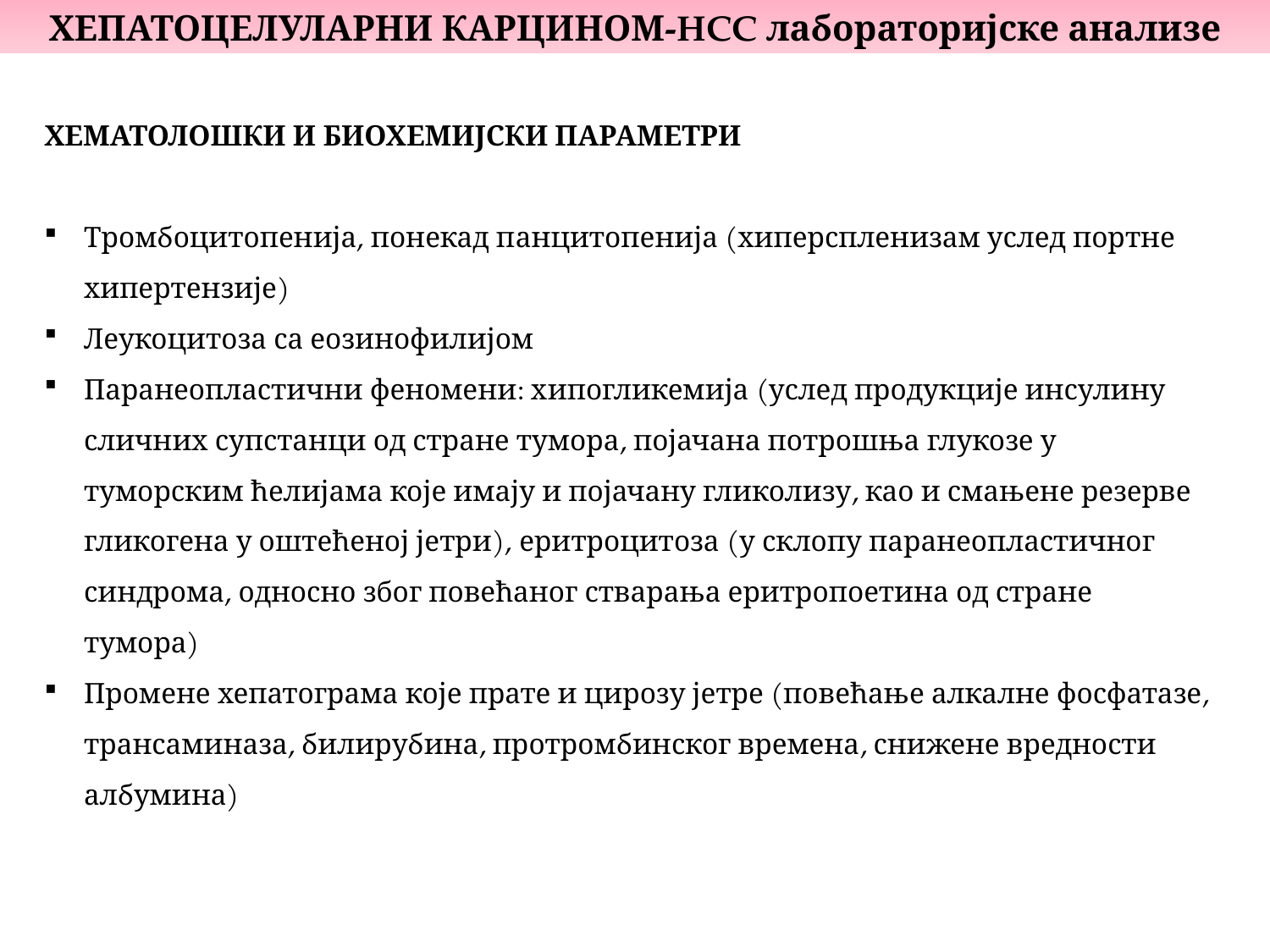

ХЕПАТОЦЕЛУЛАРНИ КАРЦИНОМ-HCC лабораторијске анализе
ХЕМАТОЛОШКИ И БИОХЕМИЈСКИ ПАРАМЕТРИ

Тромбоцитопенија, понекад панцитопенија (хиперспленизам услед портне хипертензије)
Леукоцитоза са еозинофилијом
Паранеопластични феномени: хипогликемија (услед продукције инсулину сличних супстанци од стране тумора, појачана потрошња глукозе у туморским ћелијама које имају и појачану гликолизу, као и смањене резерве гликогена у оштећеној јетри), еритроцитоза (у склопу паранеопластичног синдрома, односно због повећаног стварања еритропоетина од стране тумора)
Промене хепатограма које прате и цирозу јетре (повећање алкалне фосфатазе, трансаминаза, билирубина, протромбинског времена, снижене вредности албумина)